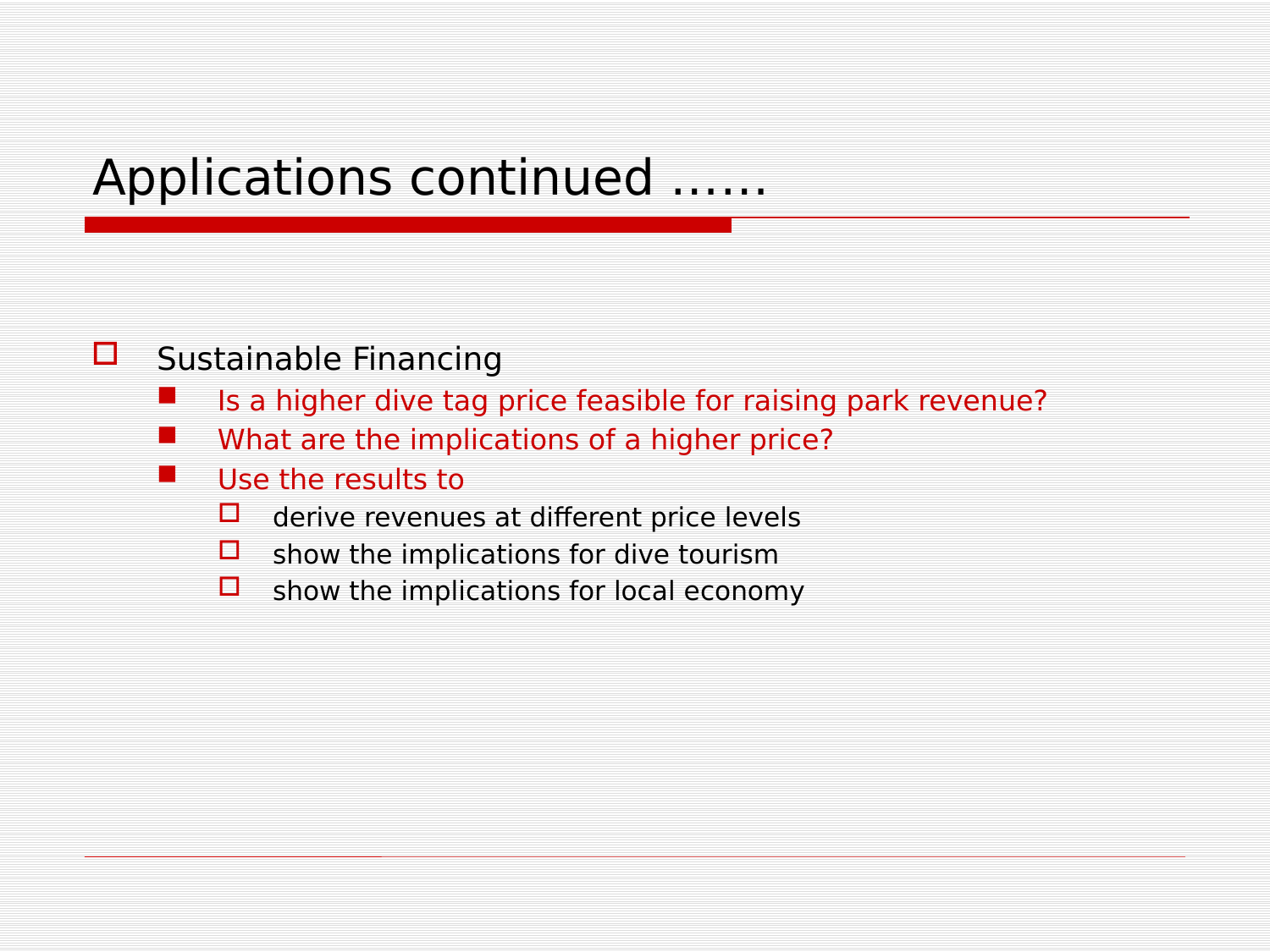

# Applications continued ……

Sustainable Financing
Is a higher dive tag price feasible for raising park revenue?
What are the implications of a higher price?
Use the results to
derive revenues at different price levels
show the implications for dive tourism
show the implications for local economy